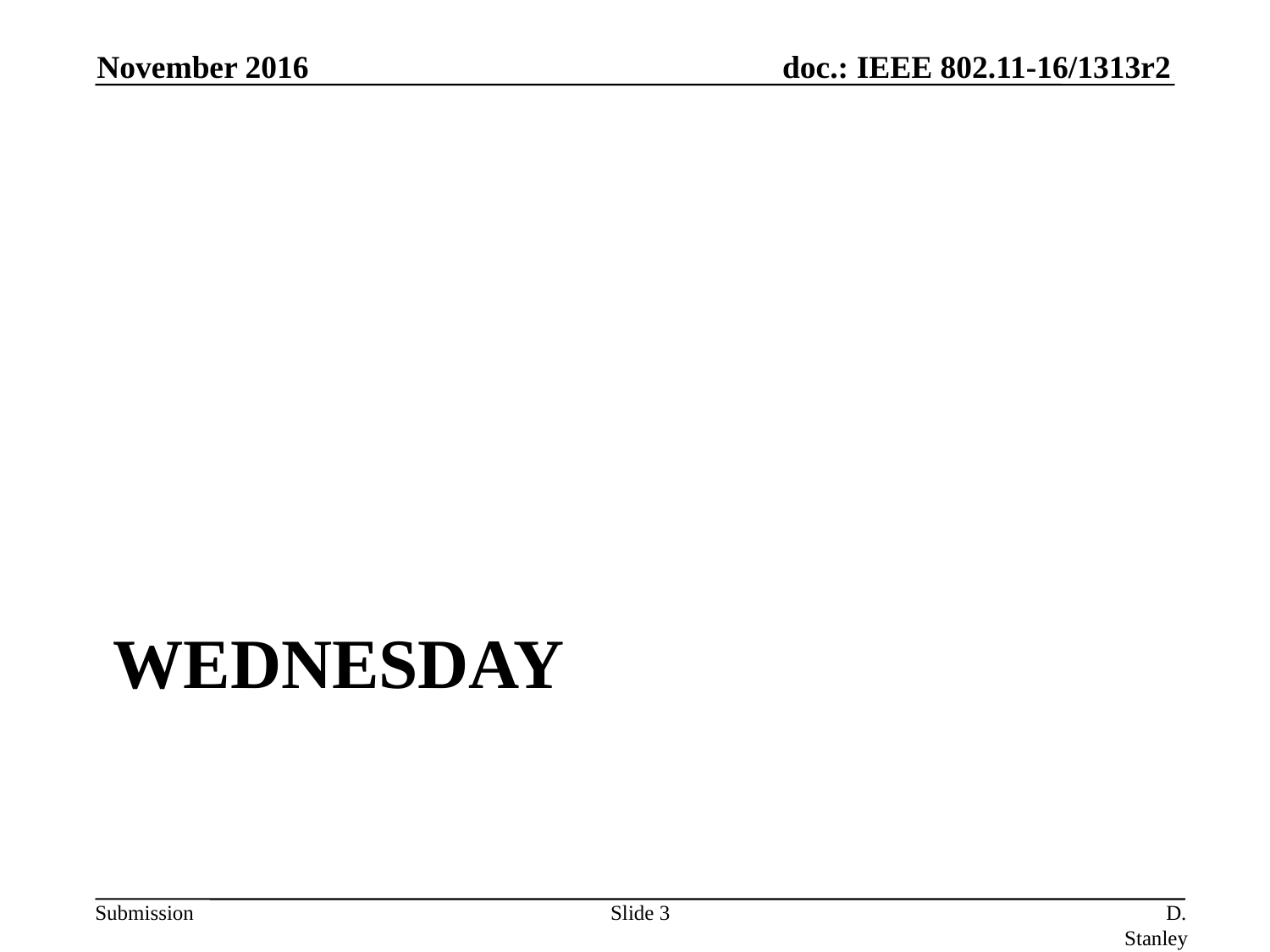

November 2016

# Wednesday
Slide 3
D. Stanley, HP Enterprise